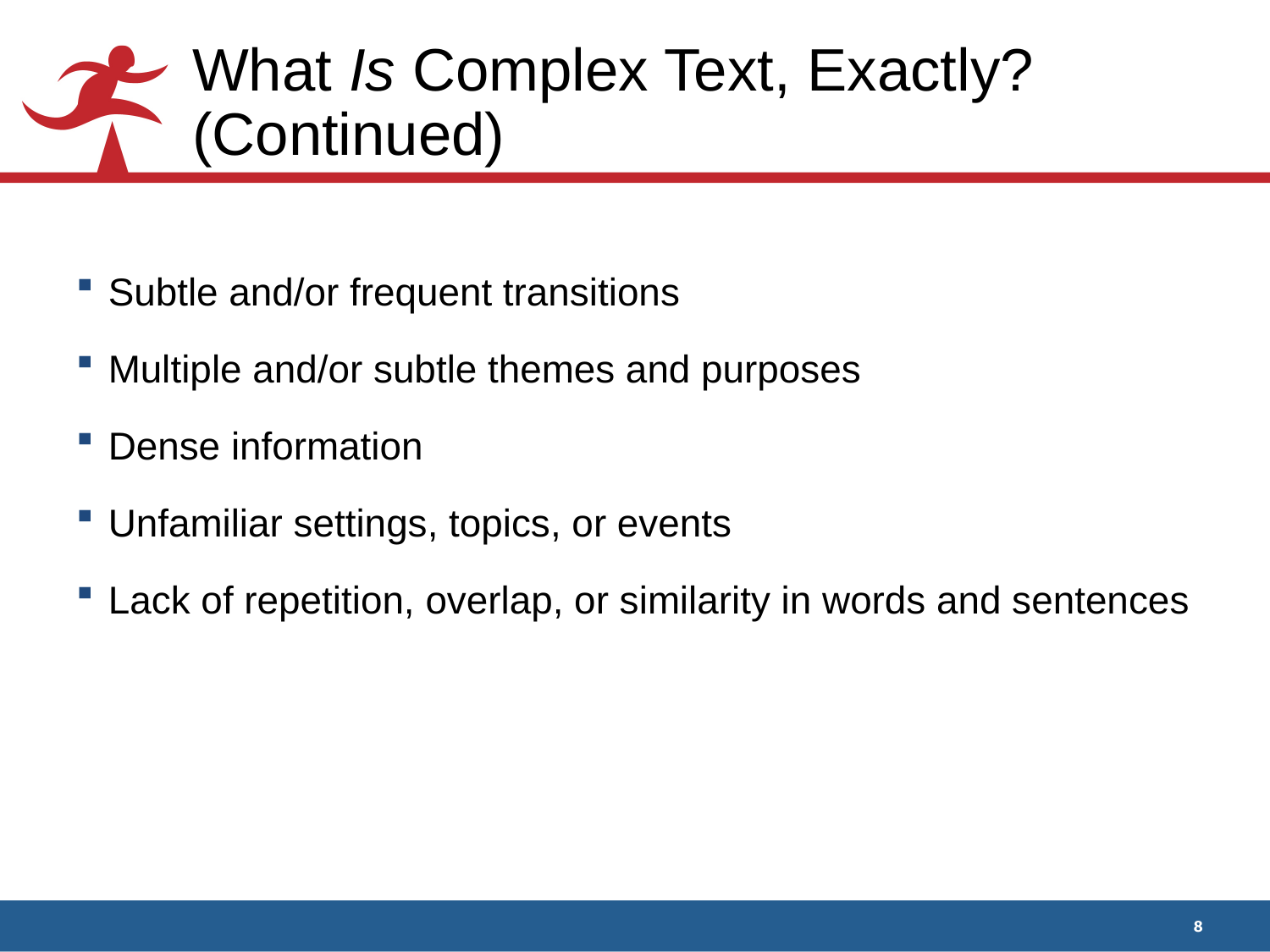

# What Is Complex Text, Exactly? (Continued)
Subtle and/or frequent transitions
Multiple and/or subtle themes and purposes
Dense information
Unfamiliar settings, topics, or events
Lack of repetition, overlap, or similarity in words and sentences